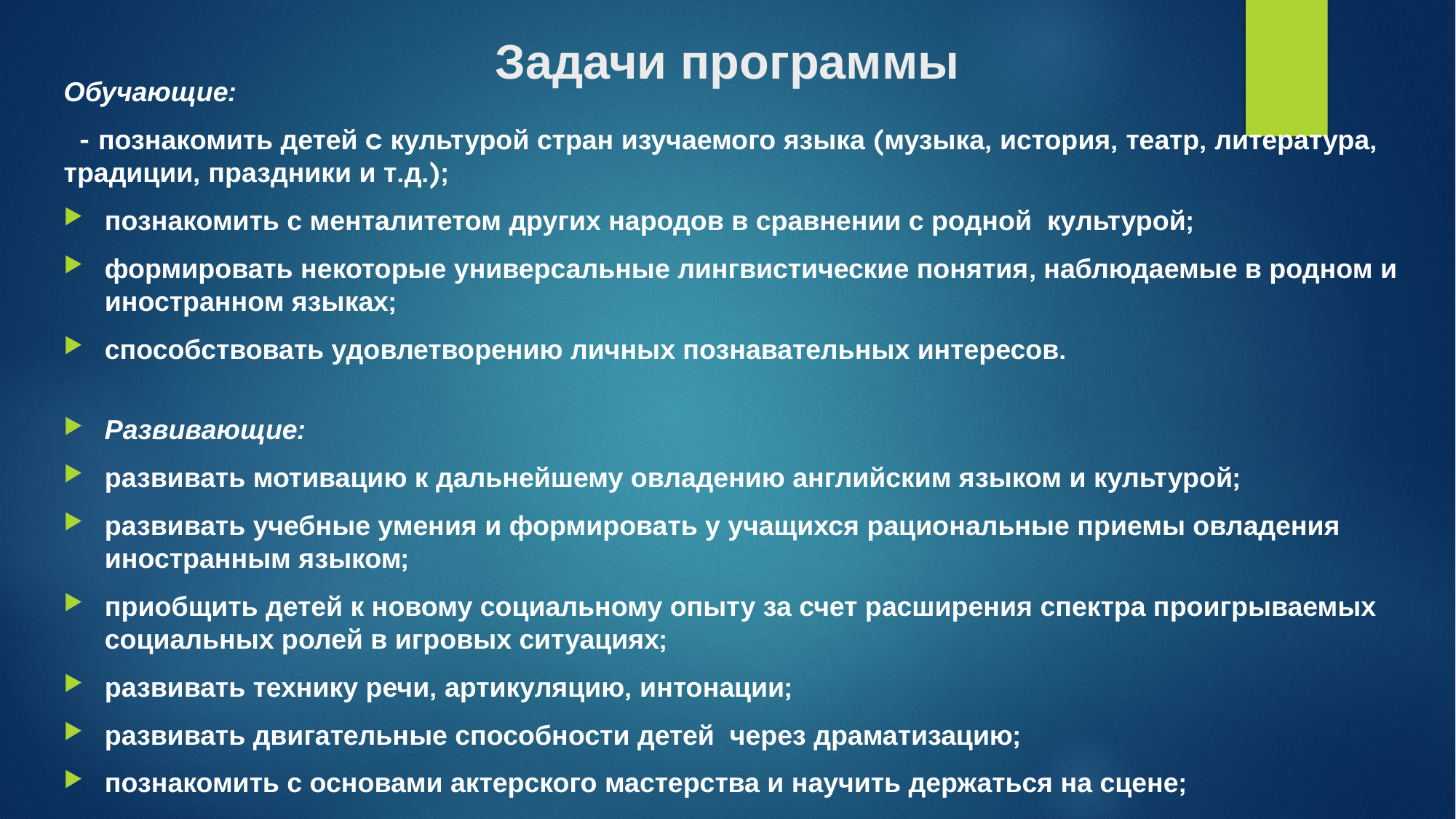

# Задачи программы
Обучающие:
  - познакомить детей c культурой стран изучаемого языка (музыка, история, театр, литература,  традиции, праздники и т.д.);
познакомить с менталитетом других народов в сравнении с родной  культурой;
формировать некоторые универсальные лингвистические понятия, наблюдаемые в родном и иностранном языках;
способствовать удовлетворению личных познавательных интересов.
Развивающие:
развивать мотивацию к дальнейшему овладению английским языком и культурой;
развивать учебные умения и формировать у учащихся рациональные приемы овладения иностранным языком;
приобщить детей к новому социальному опыту за счет расширения спектра проигрываемых социальных ролей в игровых ситуациях;
развивать технику речи, артикуляцию, интонации;
развивать двигательные способности детей  через драматизацию;
познакомить с основами актерского мастерства и научить держаться на сцене;